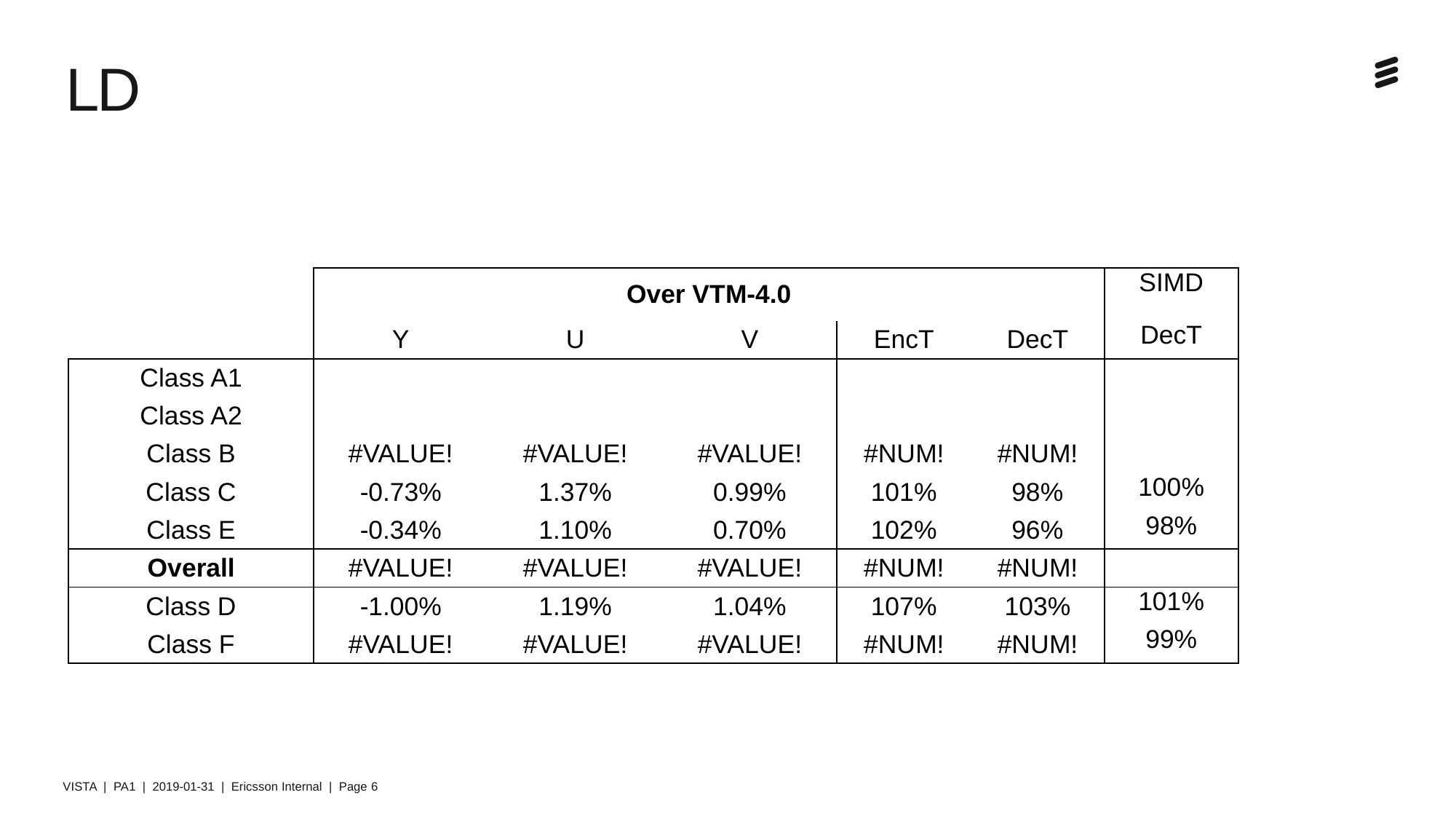

# LD
|  | Over VTM-4.0 |  |  |  |  | SIMD |
| --- | --- | --- | --- | --- | --- | --- |
|  | Y | U | V | EncT | DecT | DecT |
| Class A1 |  |  |  |  |  |  |
| Class A2 |  |  |  |  |  |  |
| Class B | #VALUE! | #VALUE! | #VALUE! | #NUM! | #NUM! |  |
| Class C | -0.73% | 1.37% | 0.99% | 101% | 98% | 100% |
| Class E | -0.34% | 1.10% | 0.70% | 102% | 96% | 98% |
| Overall | #VALUE! | #VALUE! | #VALUE! | #NUM! | #NUM! |  |
| Class D | -1.00% | 1.19% | 1.04% | 107% | 103% | 101% |
| Class F | #VALUE! | #VALUE! | #VALUE! | #NUM! | #NUM! | 99% |